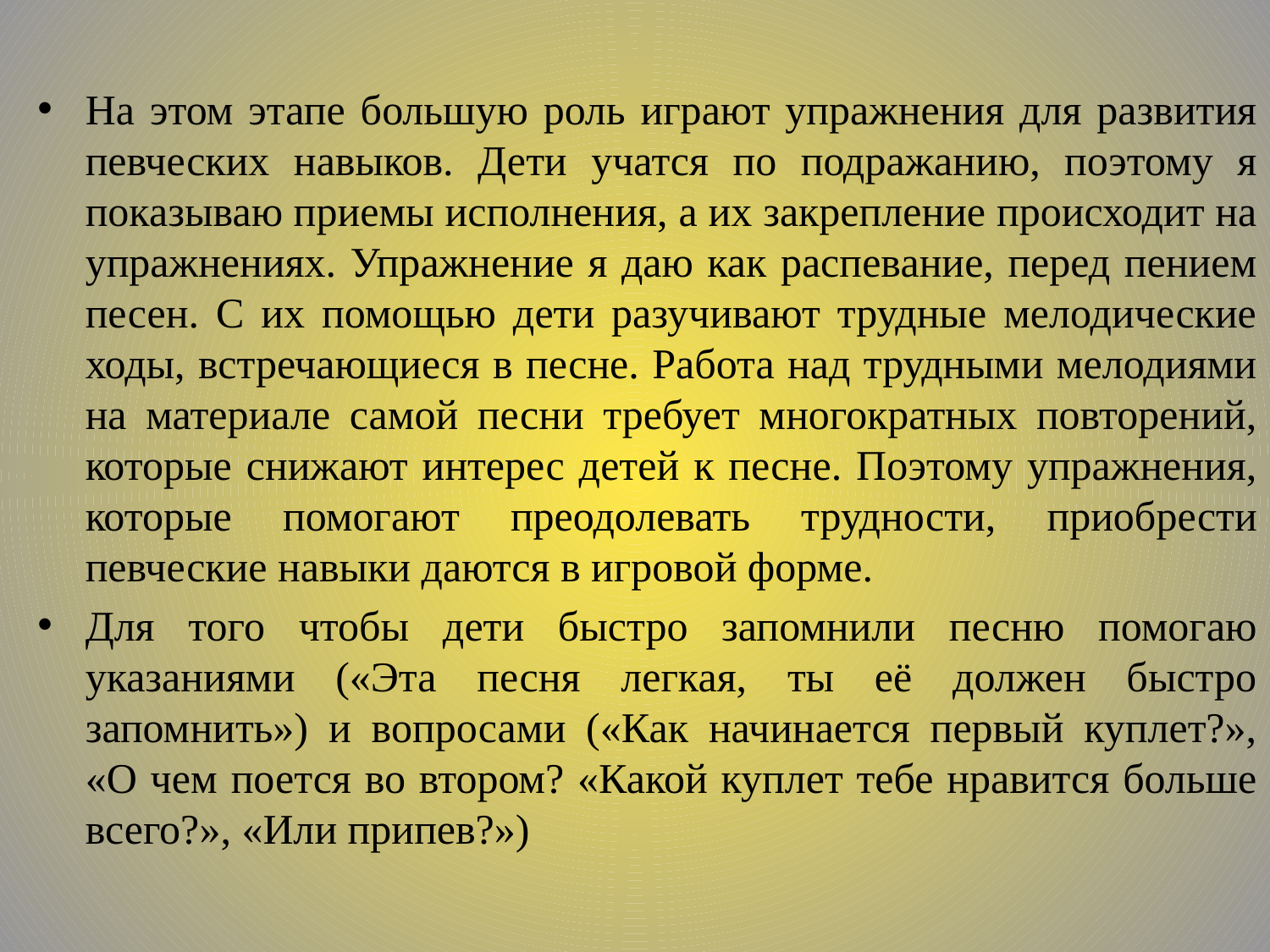

#
На этом этапе большую роль играют упражнения для развития певческих навыков. Дети учатся по подражанию, поэтому я показываю приемы исполнения, а их закрепление происходит на упражнениях. Упражнение я даю как распевание, перед пением песен. С их помощью дети разучивают трудные мелодические ходы, встречающиеся в песне. Работа над трудными мелодиями на материале самой песни требует многократных повторений, которые снижают интерес детей к песне. Поэтому упражнения, которые помогают преодолевать трудности, приобрести певческие навыки даются в игровой форме.
Для того чтобы дети быстро запомнили песню помогаю указаниями («Эта песня легкая, ты её должен быстро запомнить») и вопросами («Как начинается первый куплет?», «О чем поется во втором? «Какой куплет тебе нравится больше всего?», «Или припев?»)